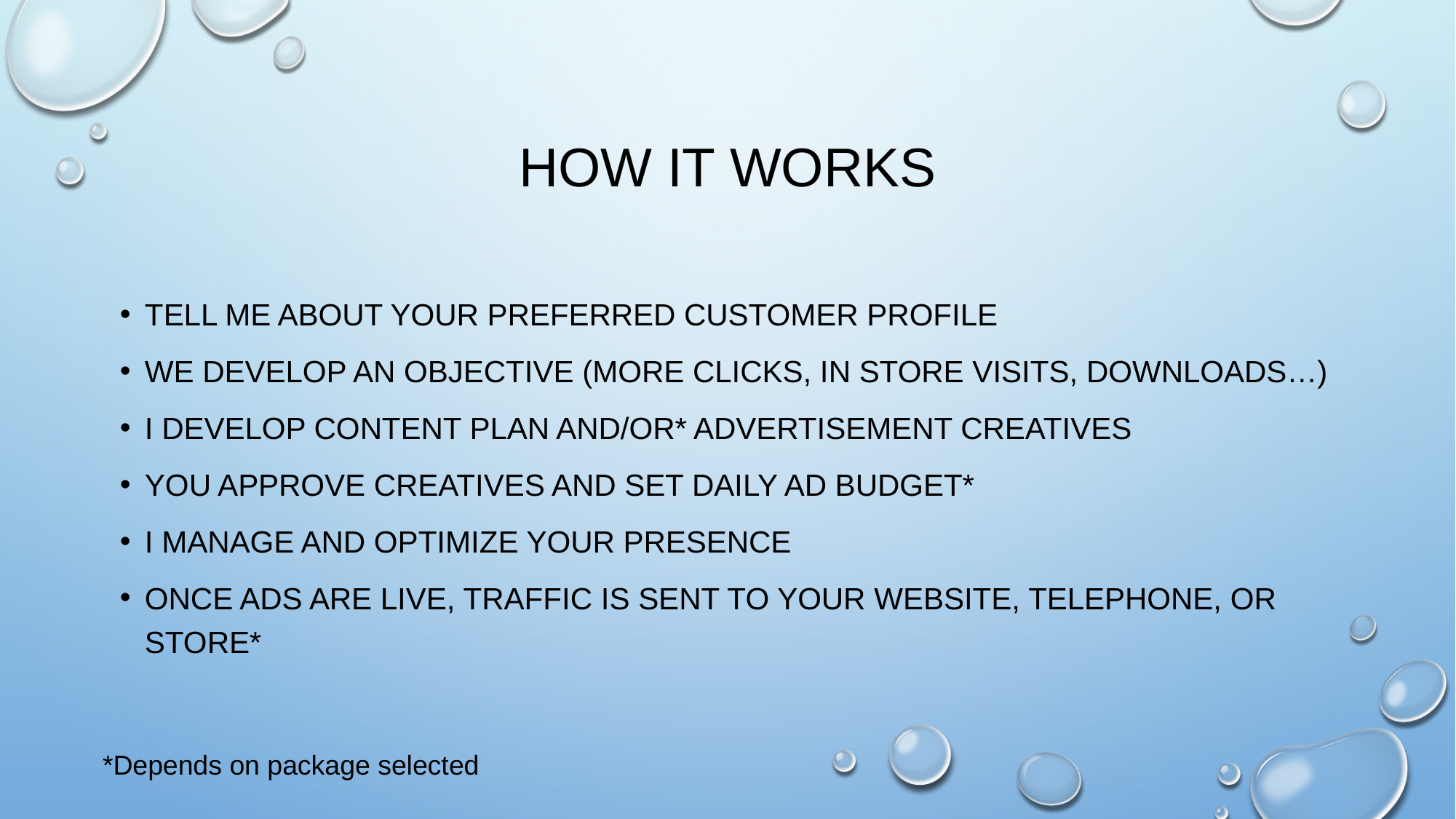

# How It works
tell me about your Preferred customer Profile
We develop an objective (more clicks, in store visits, downloads…)
I develop content plan and/or* advertisement creatives
You approve creatives and set daily ad budget*
I manage and optimize your presence
Once Ads are live, traffic is sent to your website, telephone, or store*

*Depends on package selected